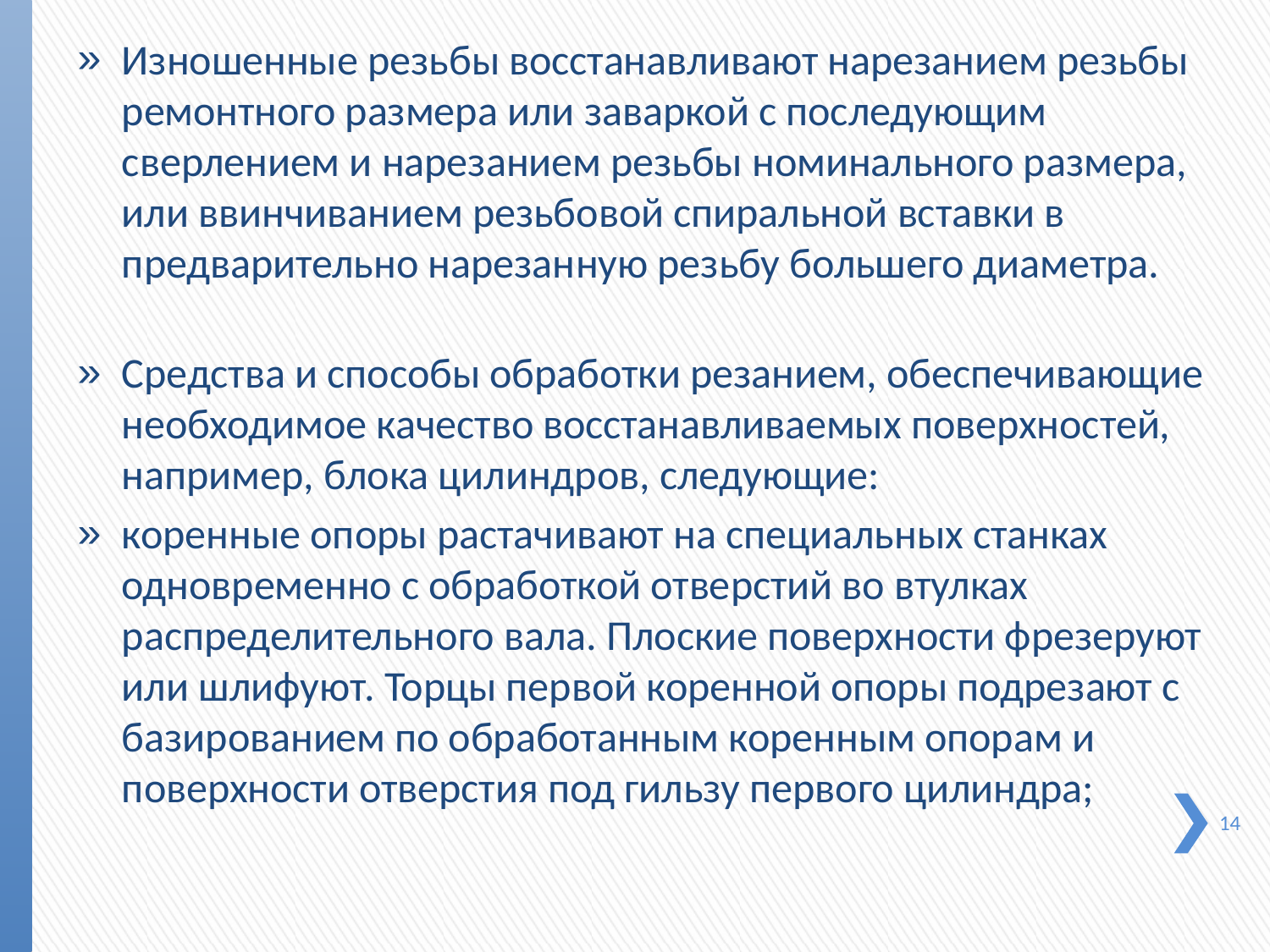

Изношенные резьбы восстанавливают нарезанием резьбы ремонтного размера или заваркой с последующим сверлением и нарезанием резьбы номинального размера, или ввинчивани­ем резьбовой спиральной вставки в предварительно нарезан­ную резьбу большего диаметра.
Средства и способы обработки резанием, обеспечивающие необходимое качество восстанавливаемых поверхностей, на­пример, блока цилиндров, следующие:
коренные опоры растачивают на специальных станках одновременно с обработкой отверстий во втулках распредели­тельного вала. Плоские поверхности фрезеруют или шлифу­ют. Торцы первой коренной опоры подрезают с базированием по обработанным коренным опорам и поверхности отверстия под гильзу первого цилиндра;

14